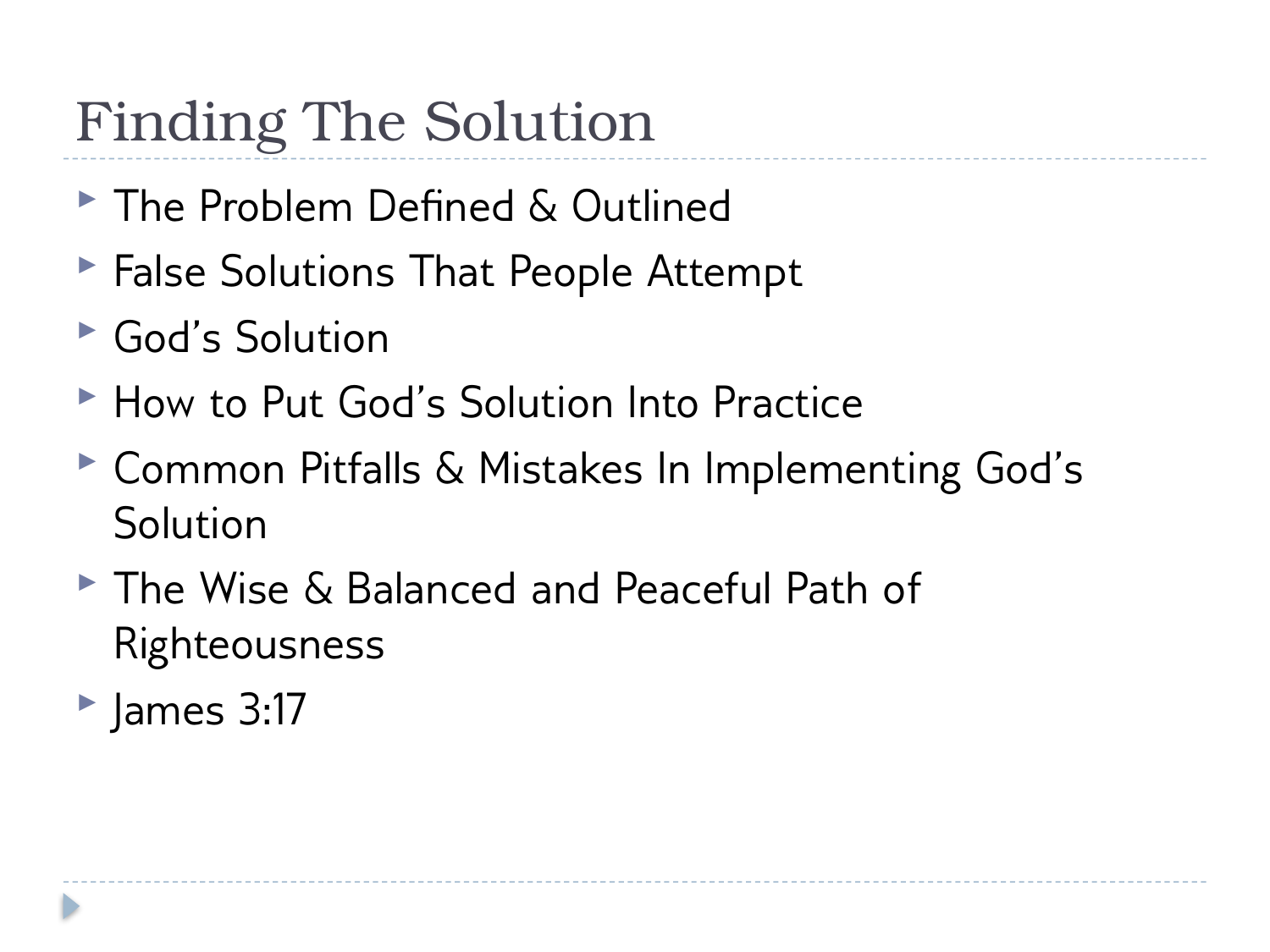

# Finding The Solution
The Problem Defined & Outlined
False Solutions That People Attempt
God’s Solution
How to Put God’s Solution Into Practice
Common Pitfalls & Mistakes In Implementing God’s Solution
The Wise & Balanced and Peaceful Path of Righteousness
James 3:17